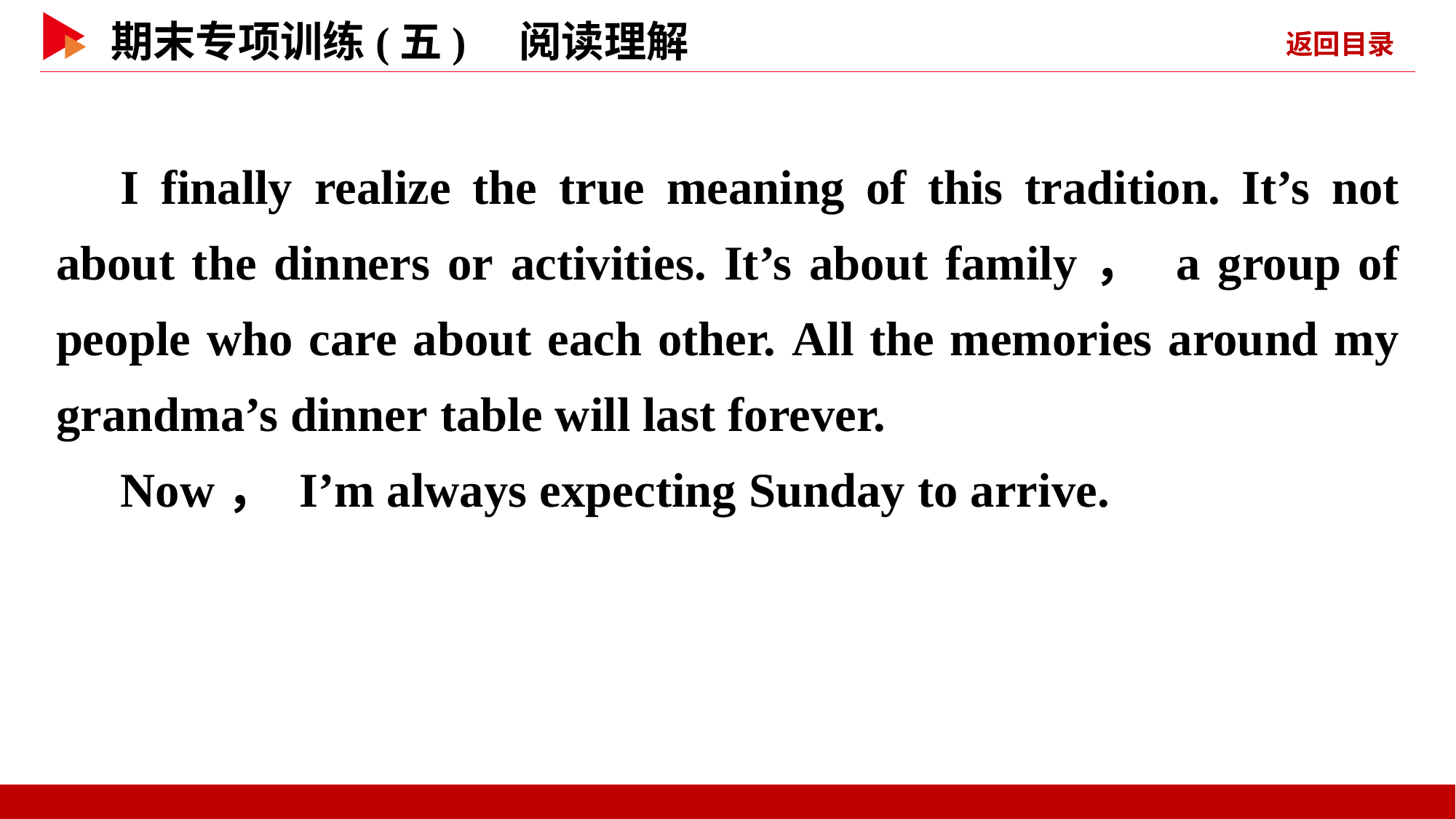

I finally realize the true meaning of this tradition. It’s not about the dinners or activities. It’s about family， a group of people who care about each other. All the memories around my grandma’s dinner table will last forever.
Now， I’m always expecting Sunday to arrive.